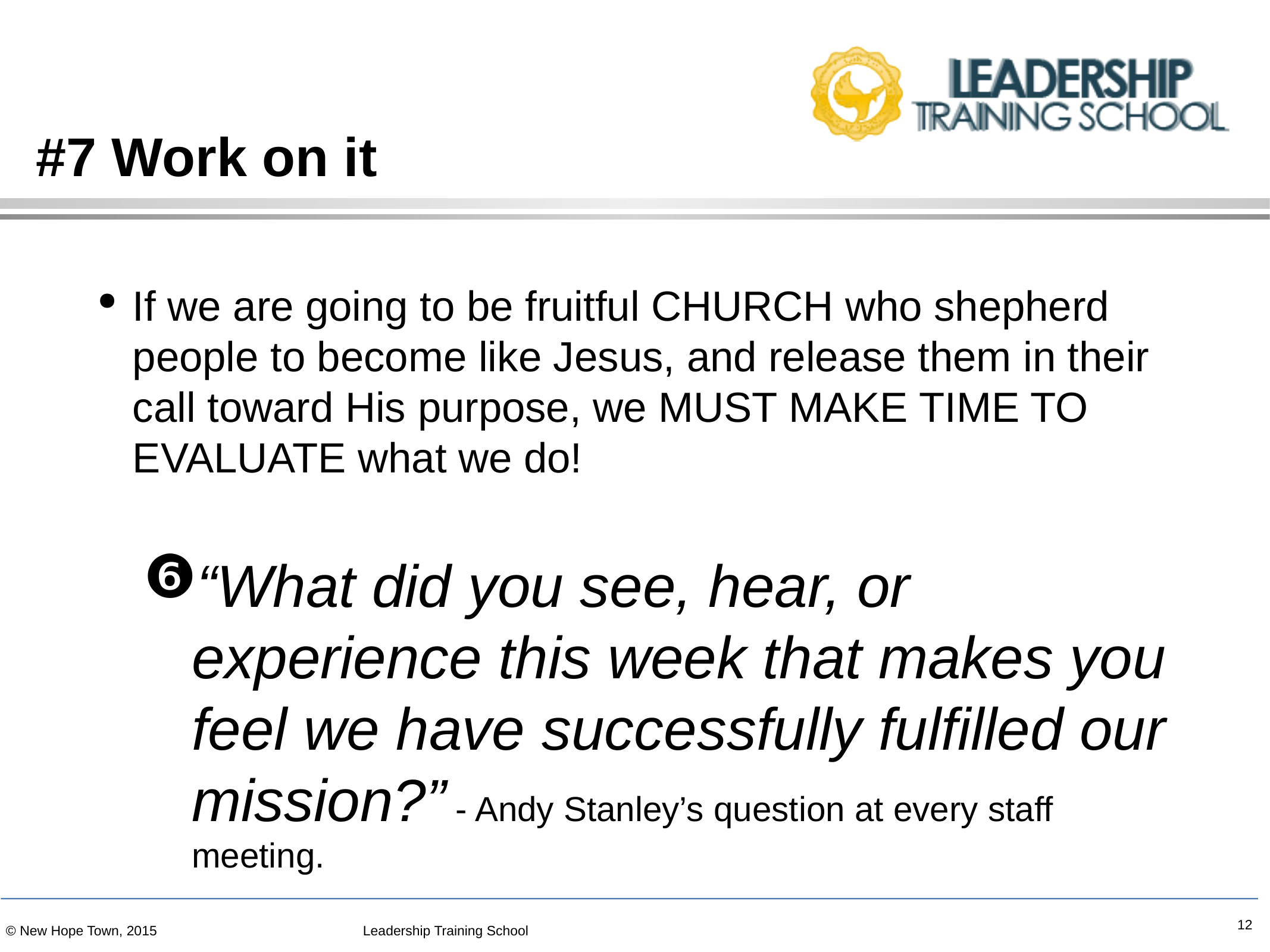

# #7 Work on it
If we are going to be fruitful CHURCH who shepherd people to become like Jesus, and release them in their call toward His purpose, we MUST MAKE TIME TO EVALUATE what we do!

“What did you see, hear, or experience this week that makes you feel we have successfully fulfilled our mission?” - Andy Stanley’s question at every staff meeting.
23
12